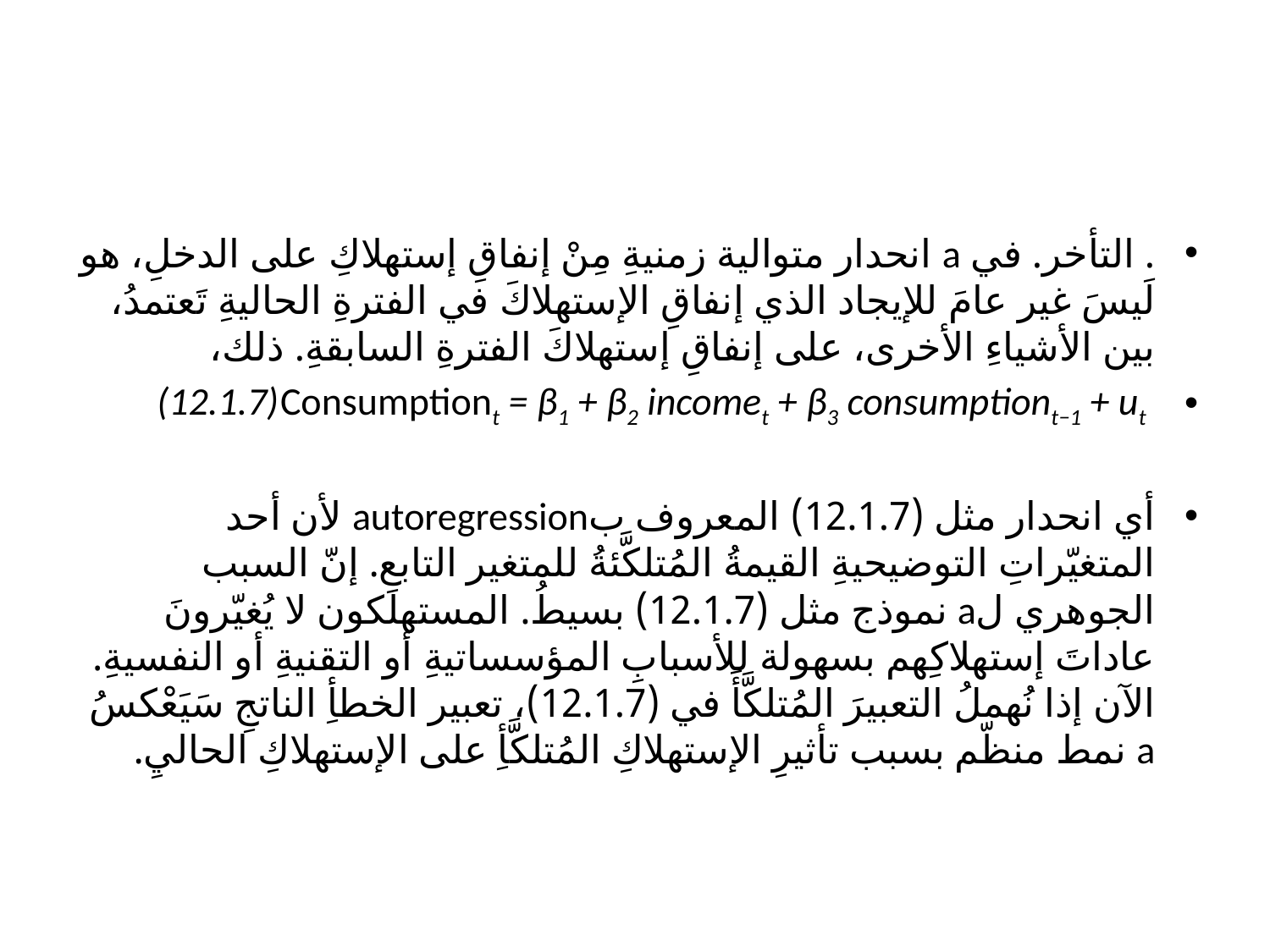

#
. التأخر. في a انحدار متوالية زمنيةِ مِنْ إنفاقِ إستهلاكِ على الدخلِ، هو لَيسَ غير عامَ للإيجاد الذي إنفاقِ الإستهلاكَ في الفترةِ الحاليةِ تَعتمدُ، بين الأشياءِ الأخرى، على إنفاقِ إستهلاكَ الفترةِ السابقةِ. ذلك،
Consumptiont = β1 + β2 incomet + β3 consumptiont−1 + ut 		(12.1.7)

أي انحدار مثل (12.1.7) المعروف بautoregression لأن أحد المتغيّراتِ التوضيحيةِ القيمةُ المُتلكَّئةُ للمتغير التابعِ. إنّ السبب الجوهري لa نموذج مثل (12.1.7) بسيطُ. المستهلكون لا يُغيّرونَ عاداتَ إستهلاكِهم بسهولة للأسبابِ المؤسساتيةِ أو التقنيةِ أو النفسيةِ. الآن إذا نُهملُ التعبيرَ المُتلكَّأَ في (12.1.7)، تعبير الخطأِ الناتجِ سَيَعْكسُ a نمط منظّم بسبب تأثيرِ الإستهلاكِ المُتلكَّأِ على الإستهلاكِ الحاليِ.